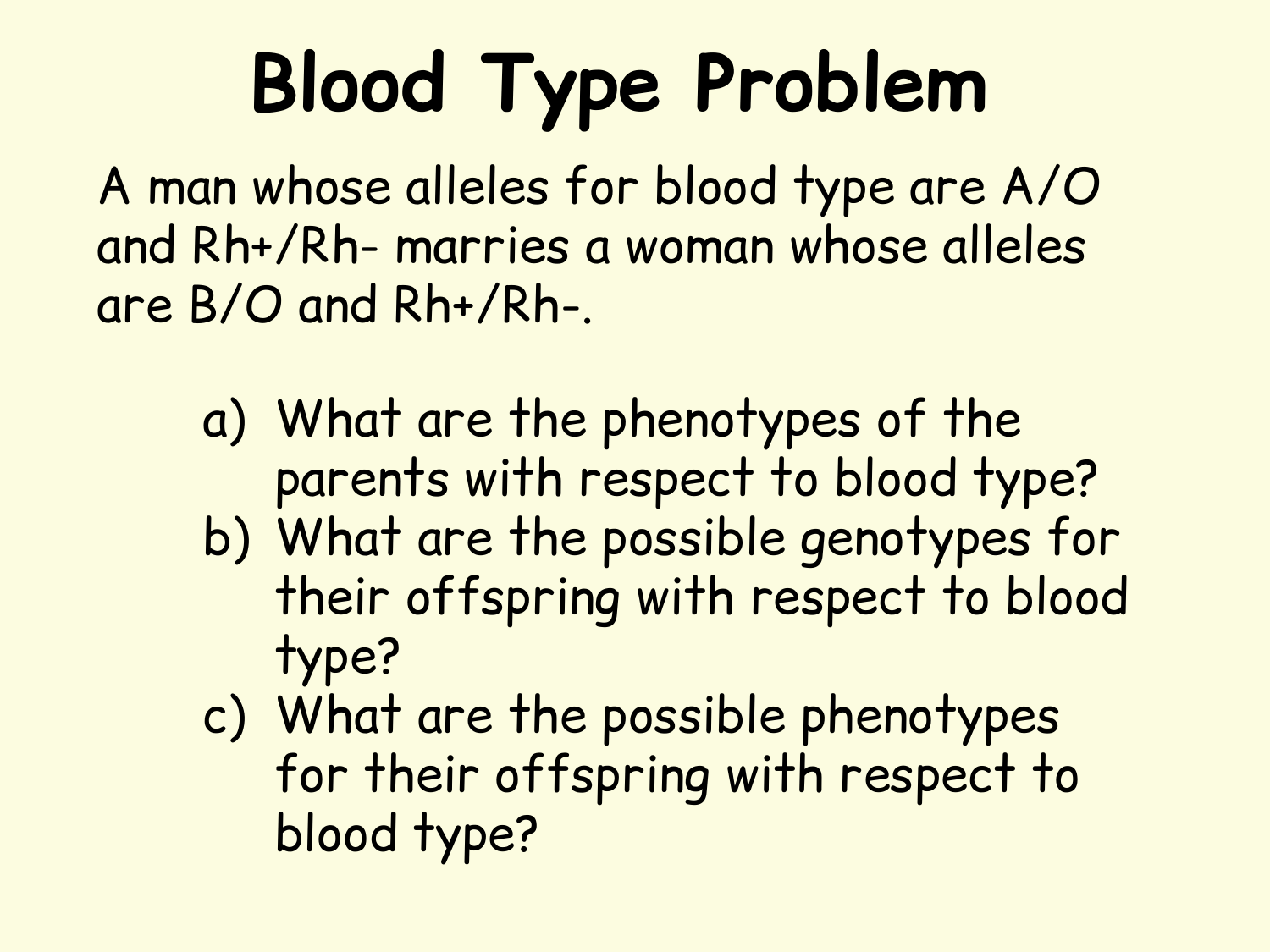

# Blood Type Problem
A man whose alleles for blood type are A/O and Rh+/Rh- marries a woman whose alleles are B/O and Rh+/Rh-.
What are the phenotypes of the parents with respect to blood type?
What are the possible genotypes for their offspring with respect to blood type?
What are the possible phenotypes for their offspring with respect to blood type?